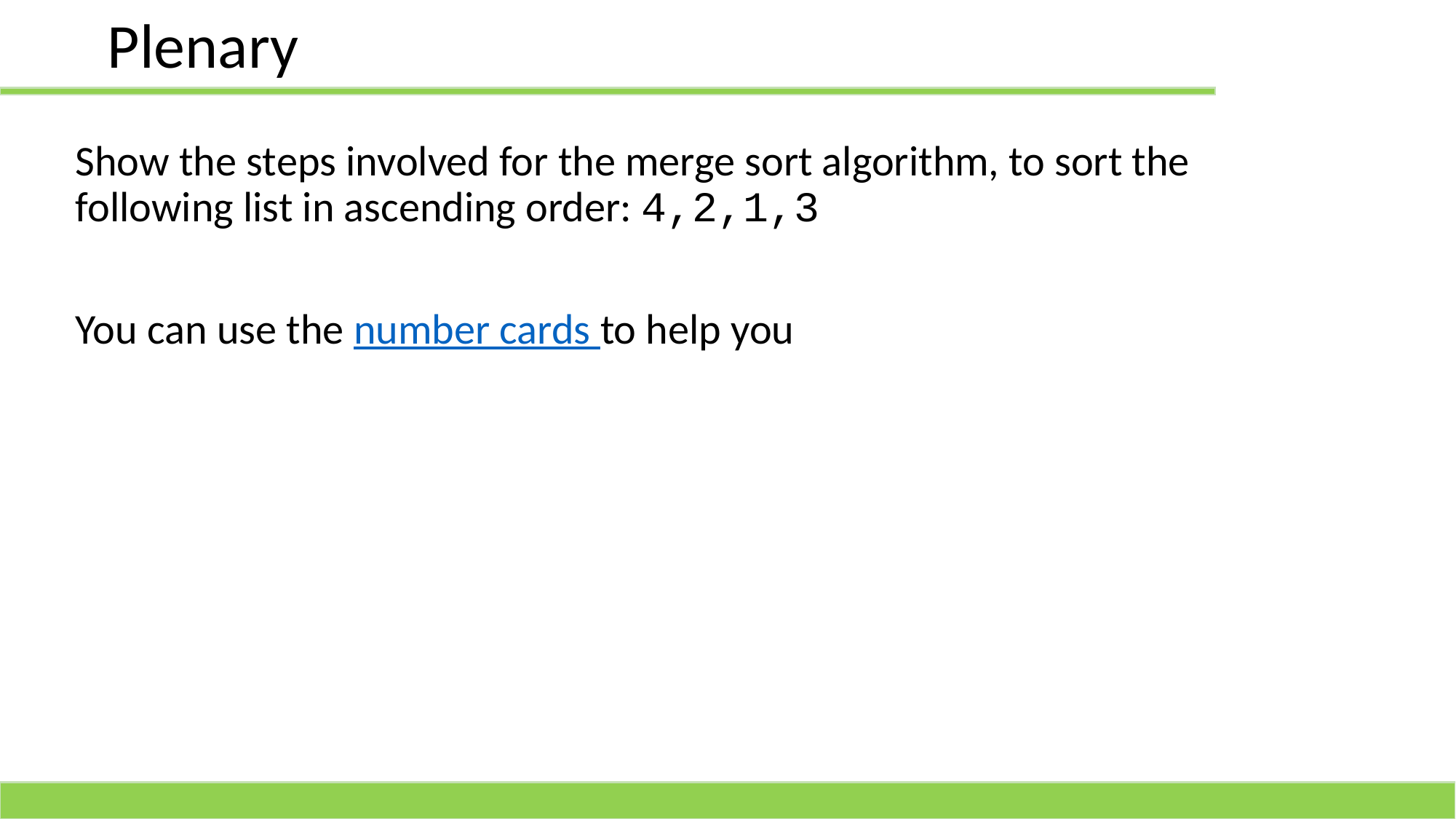

# Plenary
Show the steps involved for the merge sort algorithm, to sort the following list in ascending order: 4,2,1,3

You can use the number cards to help you